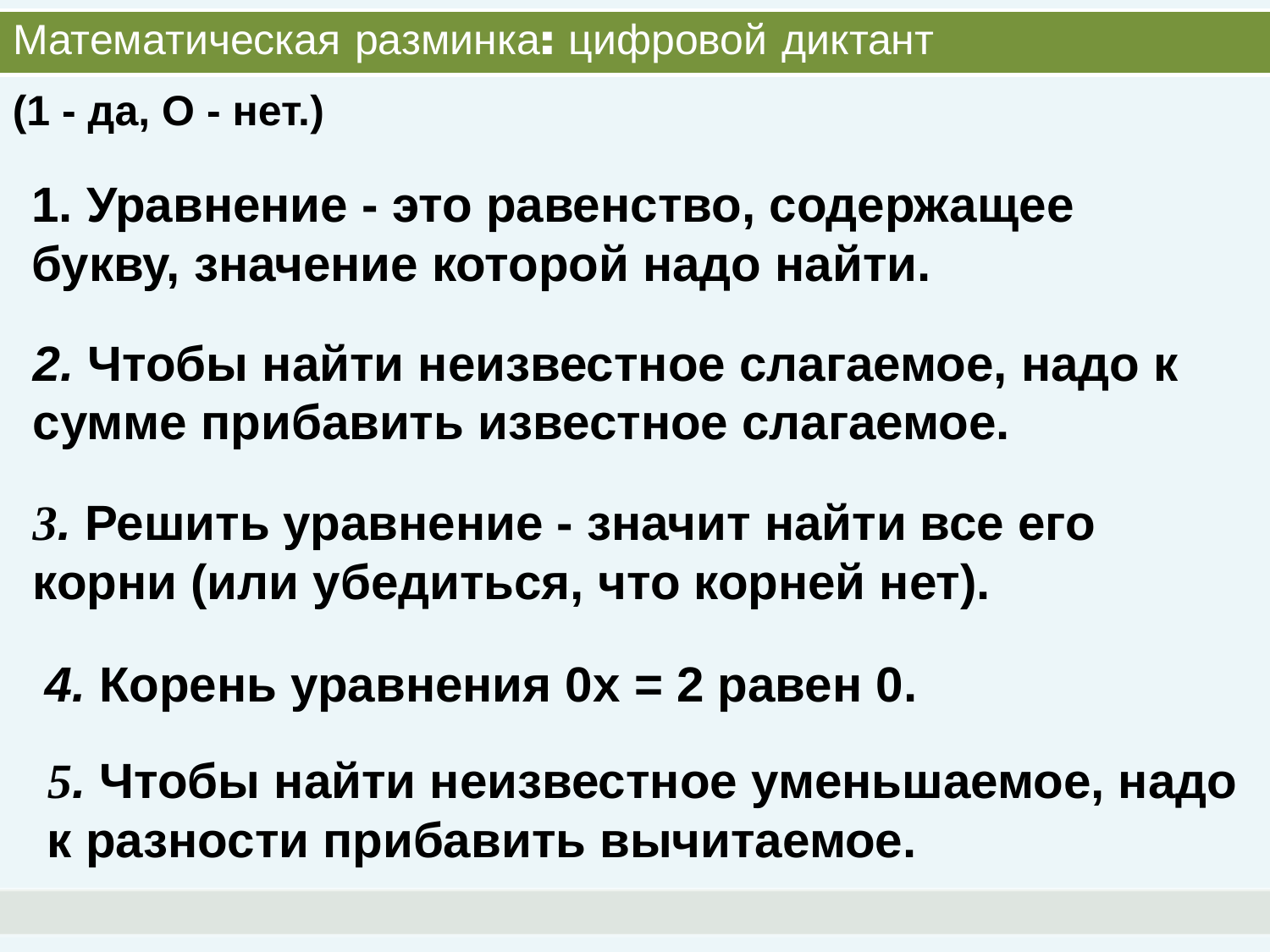

# Математическая разминка: цифровой диктант

(1 - да, О - нет.)
1. Уравнение - это равенство, содержащее букву, значение которой надо найти.
2. Чтобы найти неизвестное слагаемое, надо к сумме прибавить известное слагаемое.
3. Решить уравнение - значит найти все его корни (или убедиться, что корней нет).
4. Корень уравнения 0х = 2 равен 0.
5. Чтобы найти неизвестное уменьшаемое, надо к разности прибавить вычитаемое.